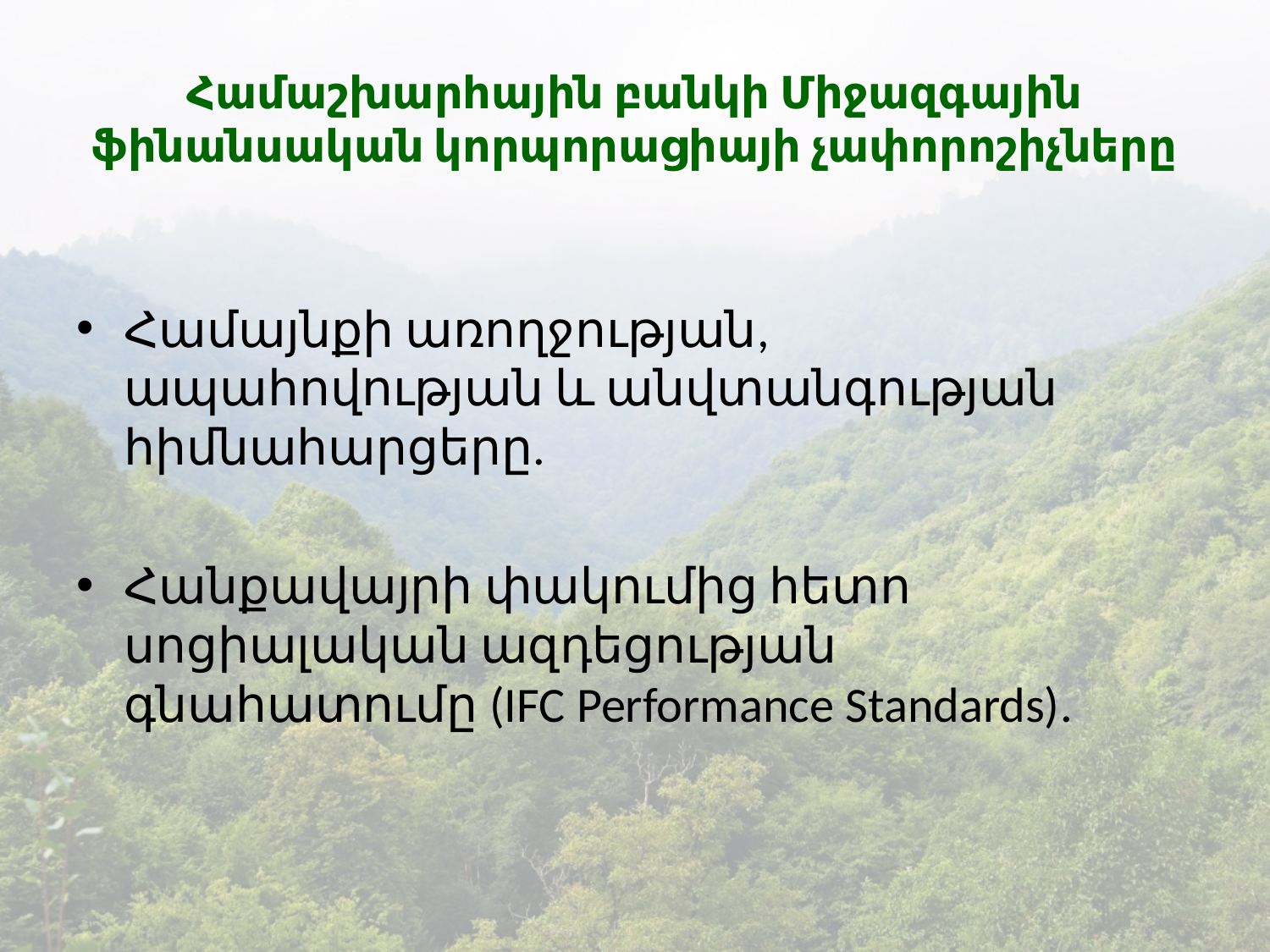

# Համաշխարհային բանկի Միջազգային ֆինանսական կորպորացիայի չափորոշիչները

Համայնքի առողջության, ապահովության և անվտանգության հիմնահարցերը.

Հանքավայրի փակումից հետո սոցիալական ազդեցության գնահատումը (IFC Performance Standards).